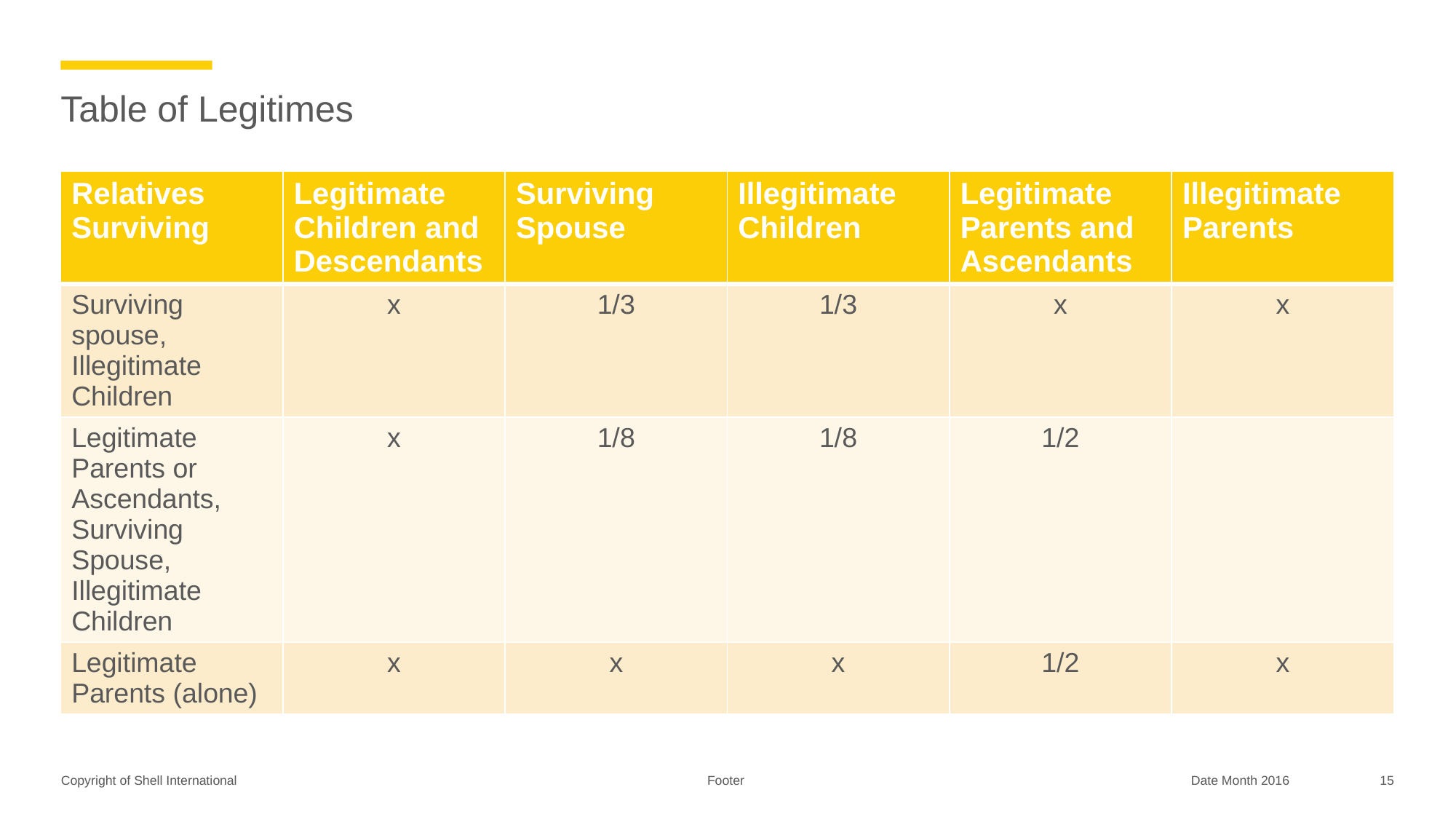

# Table of Legitimes
| Relatives Surviving | Legitimate Children and Descendants | Surviving Spouse | Illegitimate Children | Legitimate Parents and Ascendants | Illegitimate Parents |
| --- | --- | --- | --- | --- | --- |
| Surviving spouse, Illegitimate Children | x | 1/3 | 1/3 | x | x |
| Legitimate Parents or Ascendants, Surviving Spouse, Illegitimate Children | x | 1/8 | 1/8 | 1/2 |  |
| Legitimate Parents (alone) | x | x | x | 1/2 | x |

Footer
15
Date Month 2016